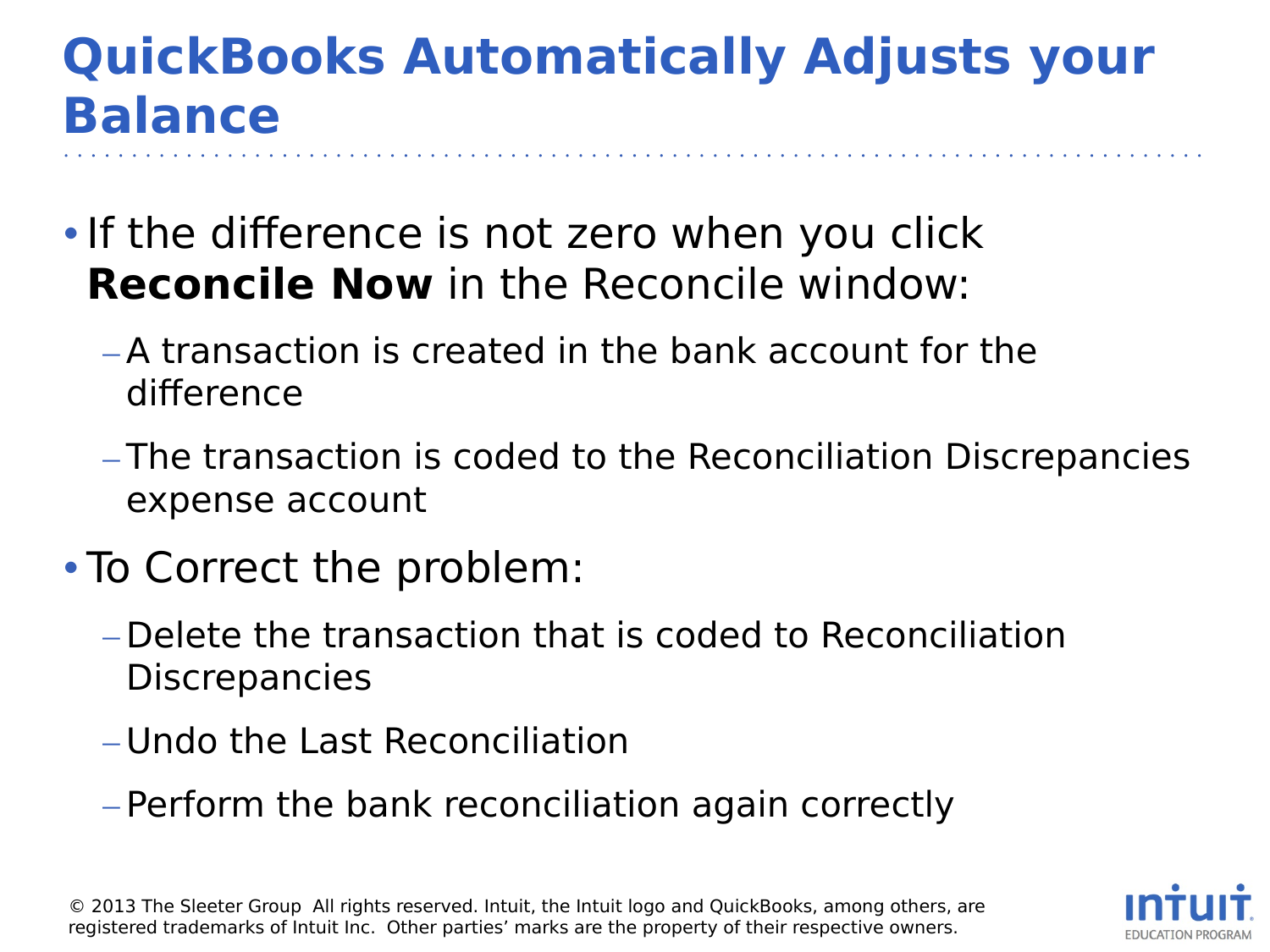

# QuickBooks Automatically Adjusts your Balance
If the difference is not zero when you click Reconcile Now in the Reconcile window:
A transaction is created in the bank account for the difference
The transaction is coded to the Reconciliation Discrepancies expense account
To Correct the problem:
Delete the transaction that is coded to Reconciliation Discrepancies
Undo the Last Reconciliation
Perform the bank reconciliation again correctly